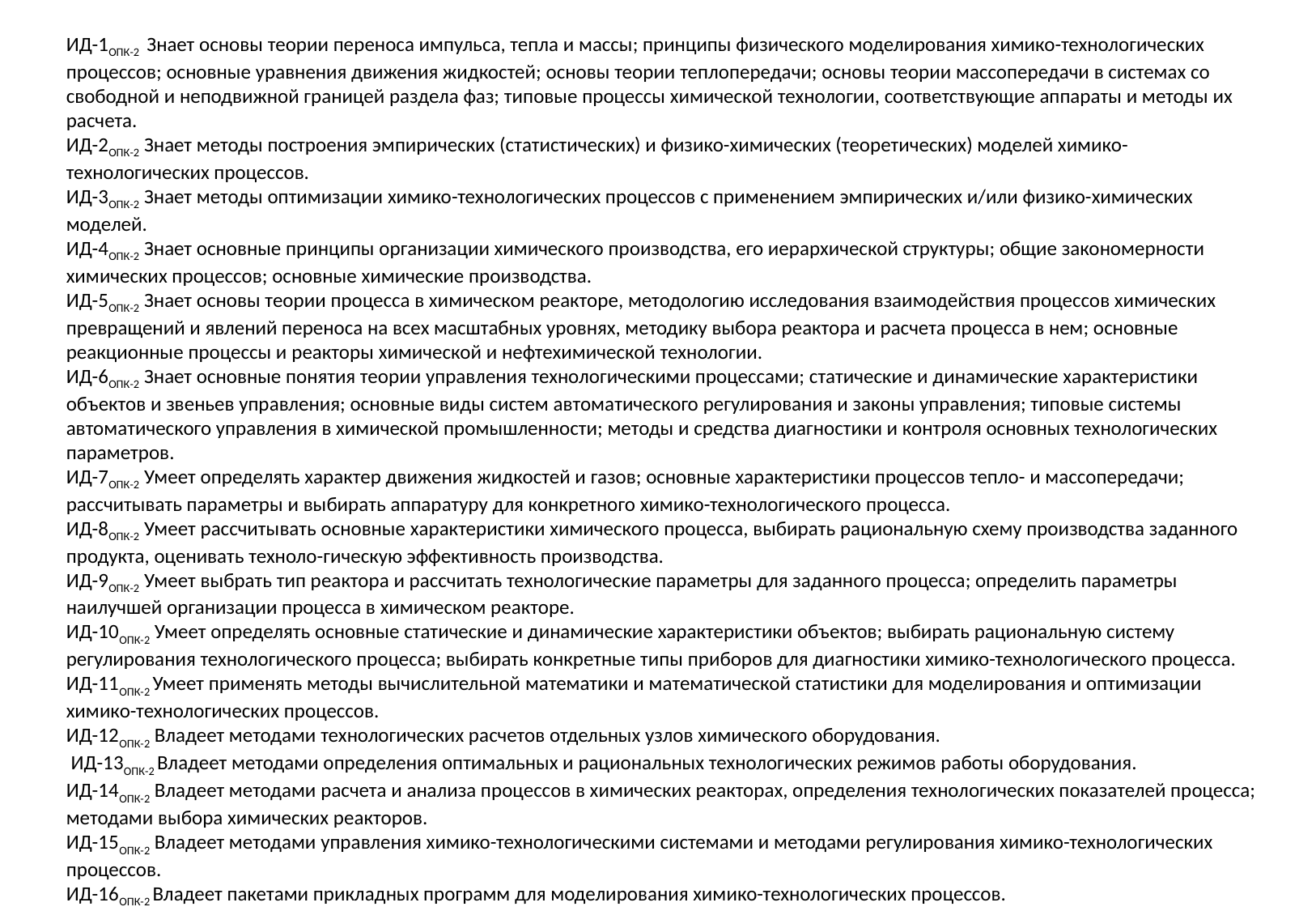

ИД-1ОПК-2  Знает основы теории переноса импульса, тепла и массы; принципы физического моделирования химико-технологических процессов; основные уравнения движения жидкостей; основы теории теплопередачи; основы теории массопередачи в системах со свободной и неподвижной границей раздела фаз; типовые процессы химической технологии, соответствующие аппараты и методы их расчета.
ИД-2ОПК-2 Знает методы построения эмпирических (статистических) и физико-химических (теоретических) моделей химико-технологических процессов.
ИД-3ОПК-2 Знает методы оптимизации химико-технологических процессов с применением эмпирических и/или физико-химических моделей.
ИД-4ОПК-2 Знает основные принципы организации химического производства, его иерархической структуры; общие закономерности химических процессов; основные химические производства.
ИД-5ОПК-2 Знает основы теории процесса в химическом реакторе, методологию исследования взаимодействия процессов химических превращений и явлений переноса на всех масштабных уровнях, методику выбора реактора и расчета процесса в нем; основные реакционные процессы и реакторы химической и нефтехимической технологии.
ИД-6ОПК-2 Знает основные понятия теории управления технологическими процессами; статические и динамические характеристики объектов и звеньев управления; основные виды систем автоматического регулирования и законы управления; типовые системы автоматического управления в химической промышленности; методы и средства диагностики и контроля основных технологических параметров.
ИД-7ОПК-2 Умеет определять характер движения жидкостей и газов; основные характеристики процессов тепло- и массопередачи; рассчитывать параметры и выбирать аппаратуру для конкретного химико-технологического процесса.
ИД-8ОПК-2 Умеет рассчитывать основные характеристики химического процесса, выбирать рациональную схему производства заданного продукта, оценивать техноло-гическую эффективность производства.
ИД-9ОПК-2 Умеет выбрать тип реактора и рассчитать технологические параметры для заданного процесса; определить параметры наилучшей организации процесса в химическом реакторе.
ИД-10ОПК-2 Умеет определять основные статические и динамические характеристики объектов; выбирать рациональную систему регулирования технологического процесса; выбирать конкретные типы приборов для диагностики химико-технологического процесса.
ИД-11ОПК-2 Умеет применять методы вычислительной математики и математической статистики для моделирования и оптимизации химико-технологических процессов.
ИД-12ОПК-2 Владеет методами технологических расчетов отдельных узлов химического оборудования.
 ИД-13ОПК-2 Владеет методами определения оптимальных и рациональных технологических режимов работы оборудования.
ИД-14ОПК-2 Владеет методами расчета и анализа процессов в химических реакторах, определения технологических показателей процесса; методами выбора химических реакторов.
ИД-15ОПК-2 Владеет методами управления химико-технологическими системами и методами регулирования химико-технологических процессов.
ИД-16ОПК-2 Владеет пакетами прикладных программ для моделирования химико-технологических процессов.